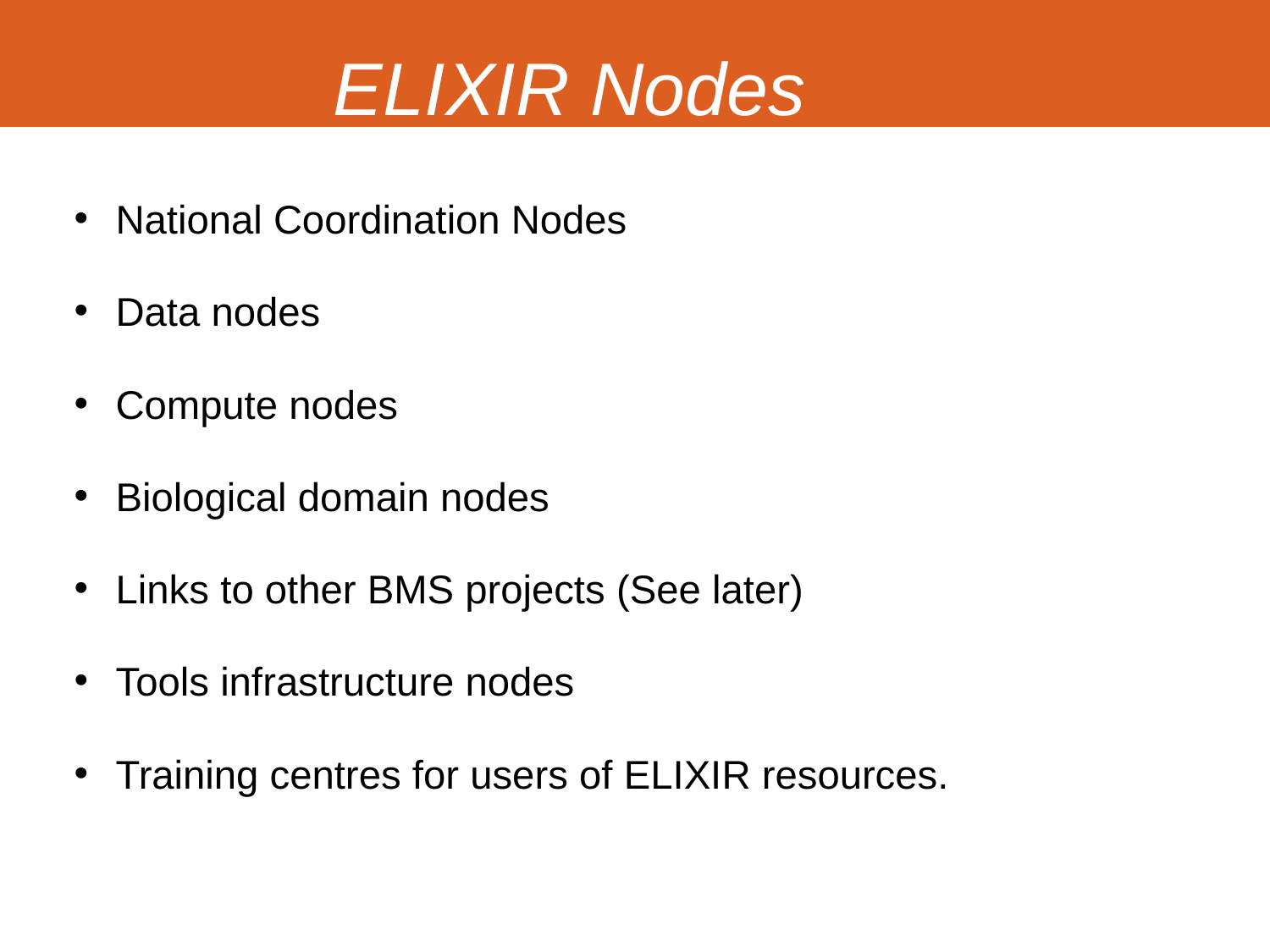

ELIXIR Nodes

National Coordination Nodes

Data nodes

Compute nodes

Biological domain nodes

Links to other BMS projects (See later)

Tools infrastructure nodes

Training centres for users of ELIXIR resources.

50
12.09.2011